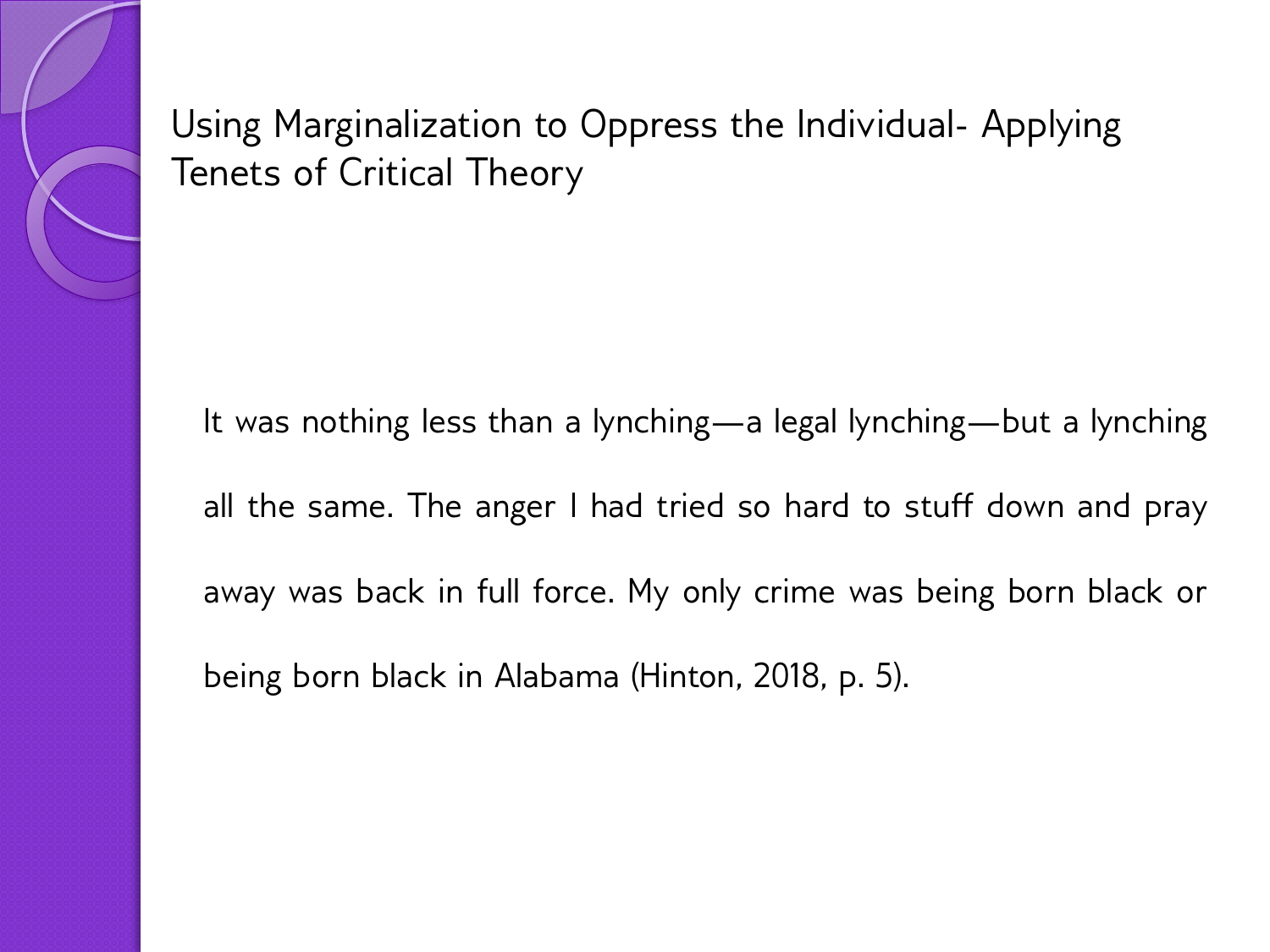

# Using Marginalization to Oppress the Individual- Applying Tenets of Critical Theory
It was nothing less than a lynching—a legal lynching—but a lynching all the same. The anger I had tried so hard to stuff down and pray away was back in full force. My only crime was being born black or being born black in Alabama (Hinton, 2018, p. 5).